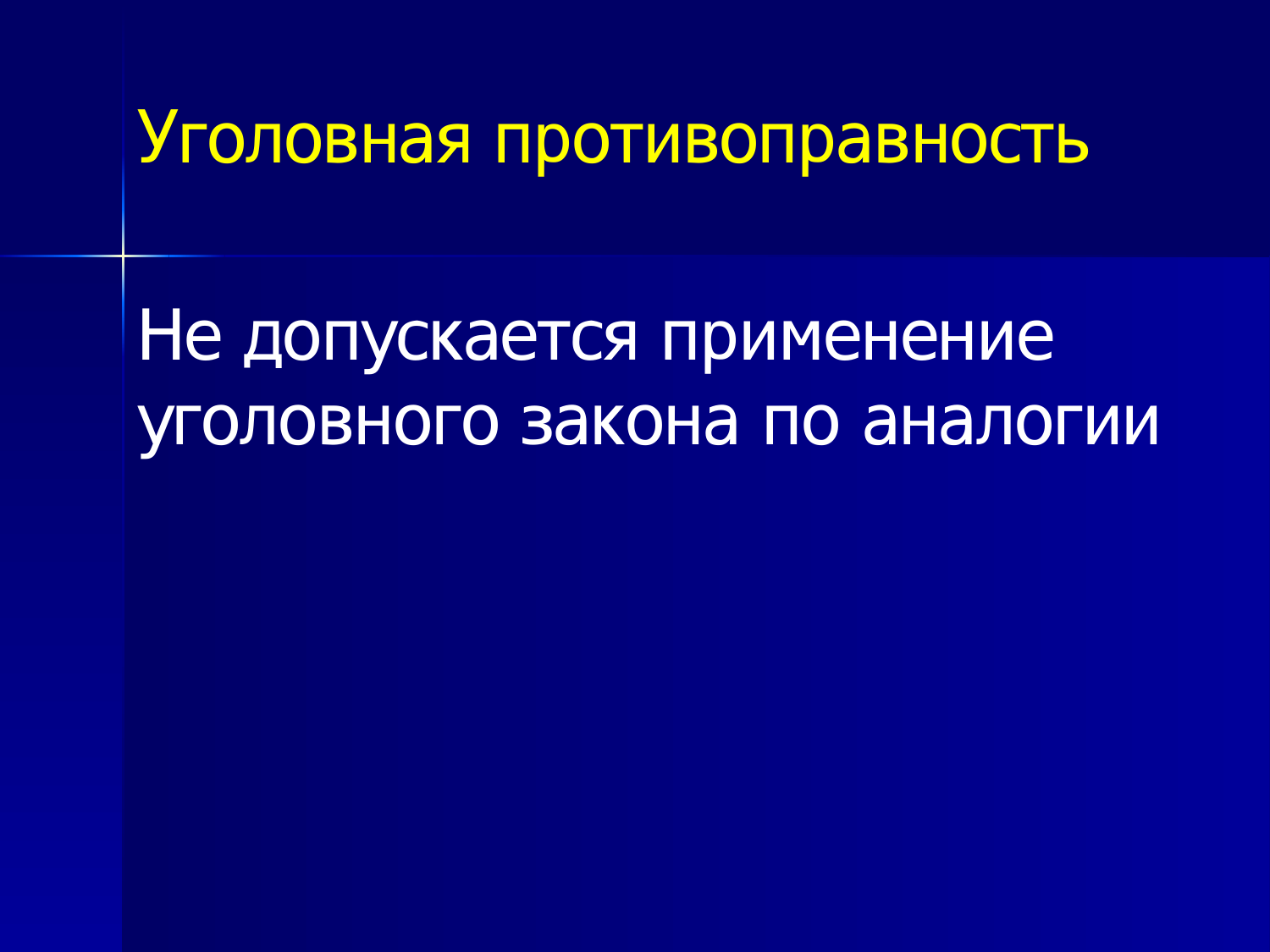

Уголовная противоправность

Не допускается применение уголовного закона по аналогии